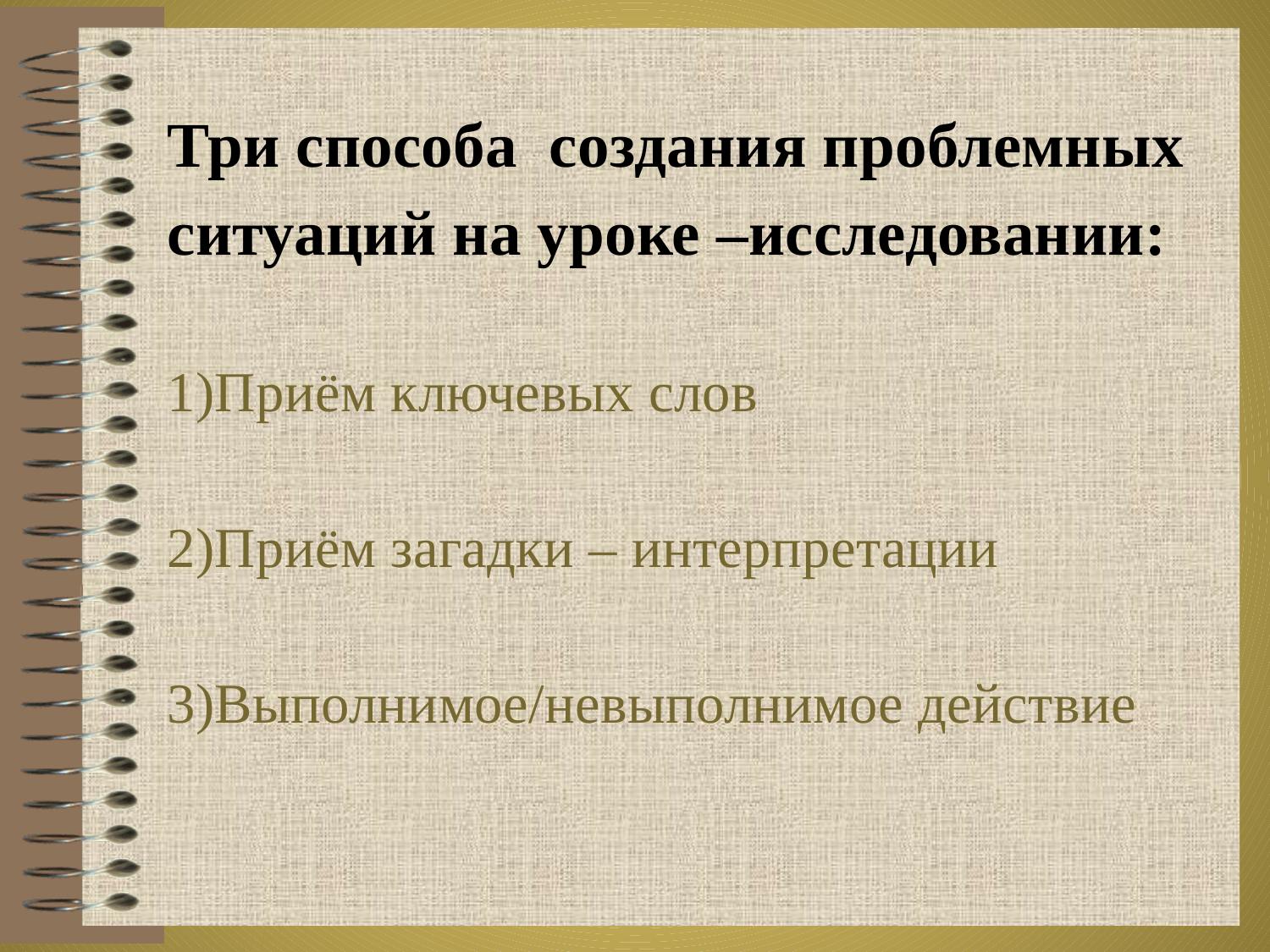

Три способа  создания проблемных ситуаций на уроке –исследовании:

Приём ключевых слов

Приём загадки – интерпретации

Выполнимое/невыполнимое действие